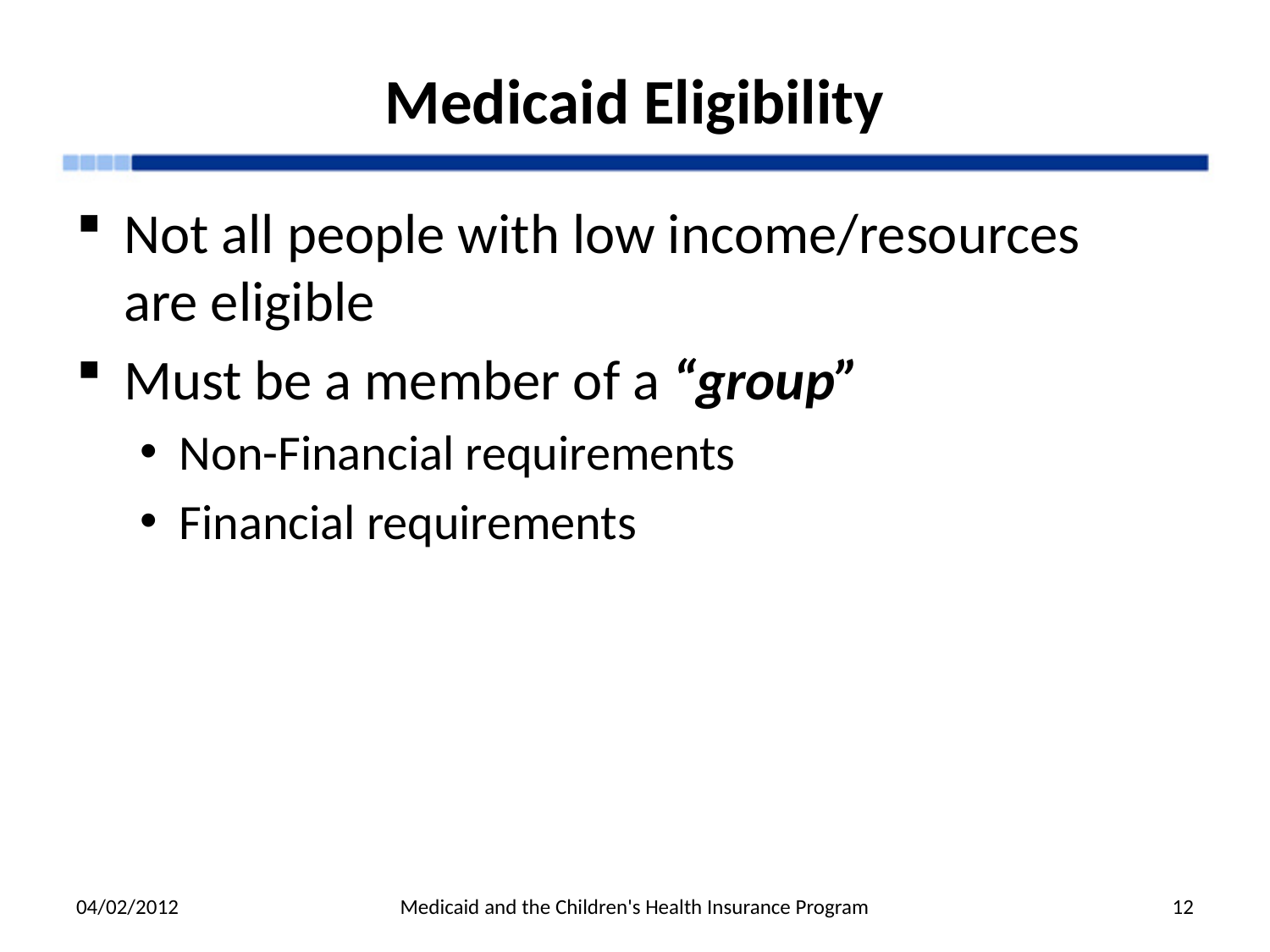

# Medicaid Eligibility
Not all people with low income/resources
are eligible
Must be a member of a “group”
Non-Financial requirements
Financial requirements
04/02/2012
Medicaid and the Children's Health Insurance Program
12